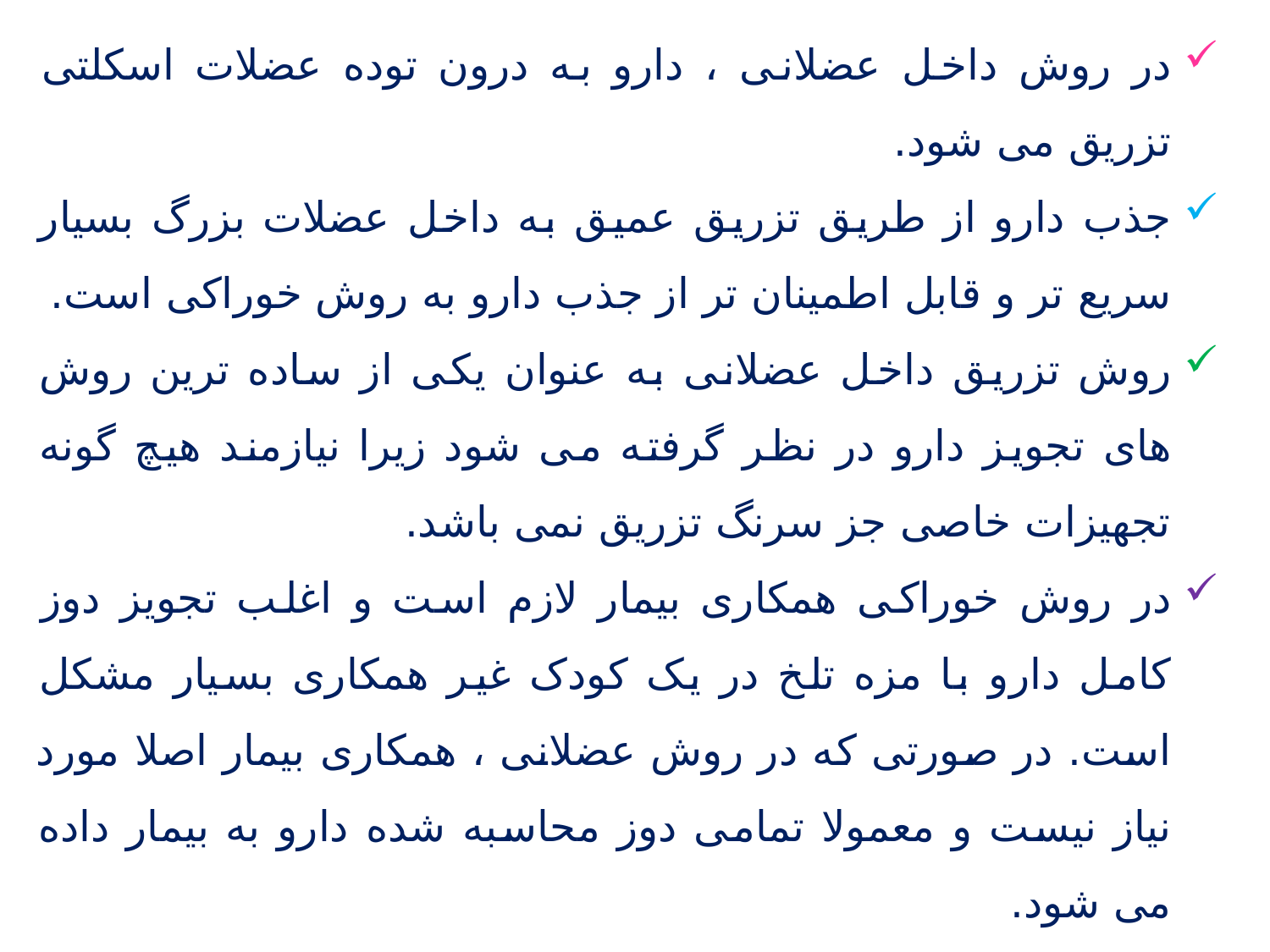

در روش داخل عضلانی ، دارو به درون توده عضلات اسکلتی تزریق می شود.
جذب دارو از طریق تزریق عمیق به داخل عضلات بزرگ بسیار سریع‌ تر و قابل اطمینان تر از جذب دارو به روش خوراکی است.
روش تزریق داخل عضلانی به عنوان یکی از ساده ترین روش های تجویز دارو در نظر گرفته می شود زیرا نیازمند هیچ گونه تجهیزات خاصی جز سرنگ تزریق نمی باشد.
در روش خوراکی همکاری بیمار لازم است و اغلب تجویز دوز کامل دارو با مزه تلخ در یک کودک غیر همکاری بسیار مشکل است. در صورتی که در روش عضلانی ، همکاری بیمار اصلا مورد نیاز نیست و معمولا تمامی دوز محاسبه شده دارو به بیمار داده می شود.
این روش تجویز اغلب برای کودک و والدین خوشایند نیست.
بزرگترین متغیر مرتبط با زمان شروع اثر دارو محل تزریق آن است. اگر دارو در عمق یک توده عضلانی بزرگ تزریق شود، بالا بودن میزان عروق ناحیه سبب جذب سریع تر شروع زودتر اثر دارو می شود.